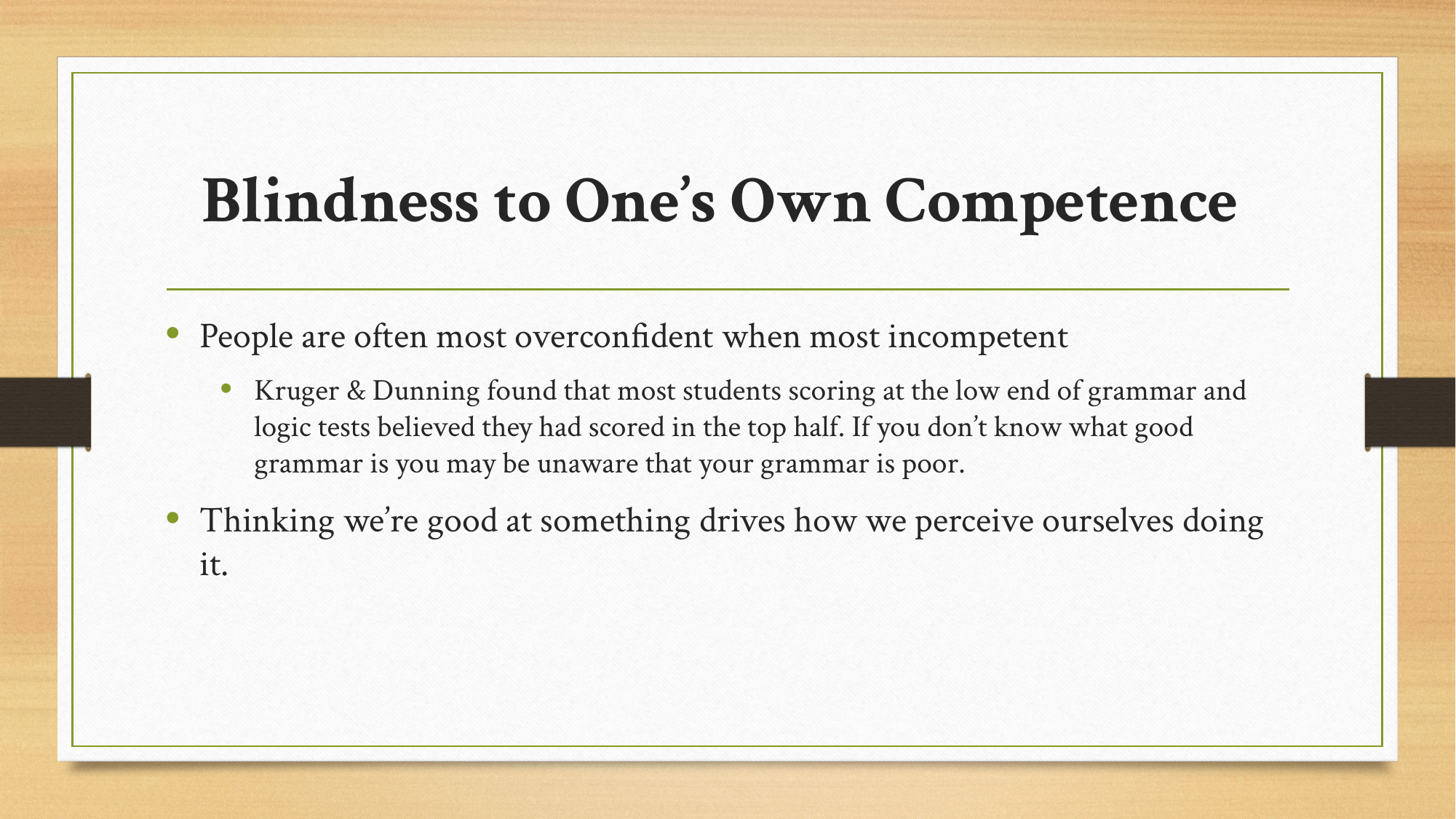

# Blindness to One’s Own Competence
People are often most overconfident when most incompetent
Kruger & Dunning found that most students scoring at the low end of grammar and logic tests believed they had scored in the top half. If you don’t know what good grammar is you may be unaware that your grammar is poor.
Thinking we’re good at something drives how we perceive ourselves doing it.